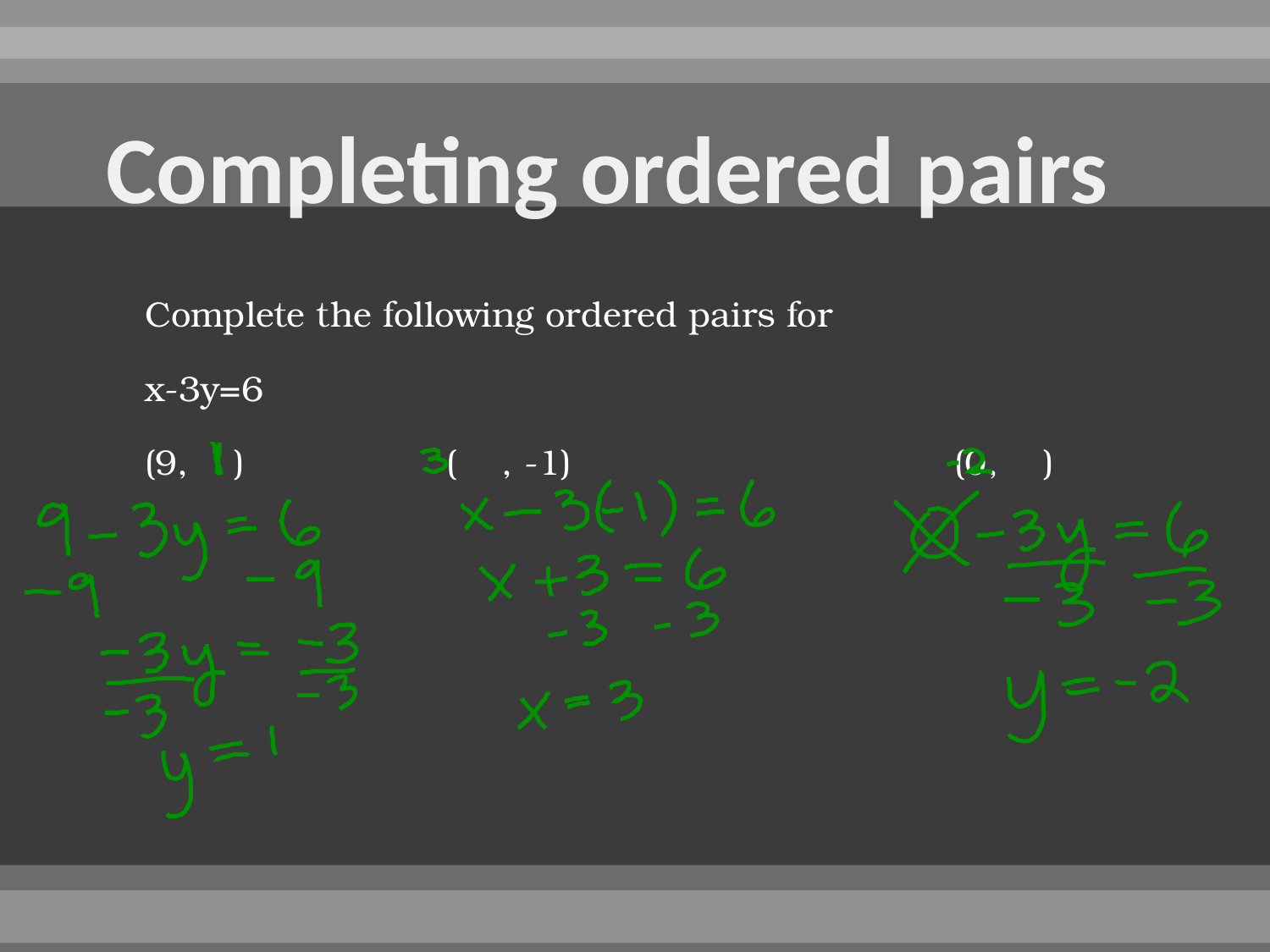

# Completing ordered pairs
Complete the following ordered pairs for
x-3y=6
(9,    )		(    , -1) 			(0,    )